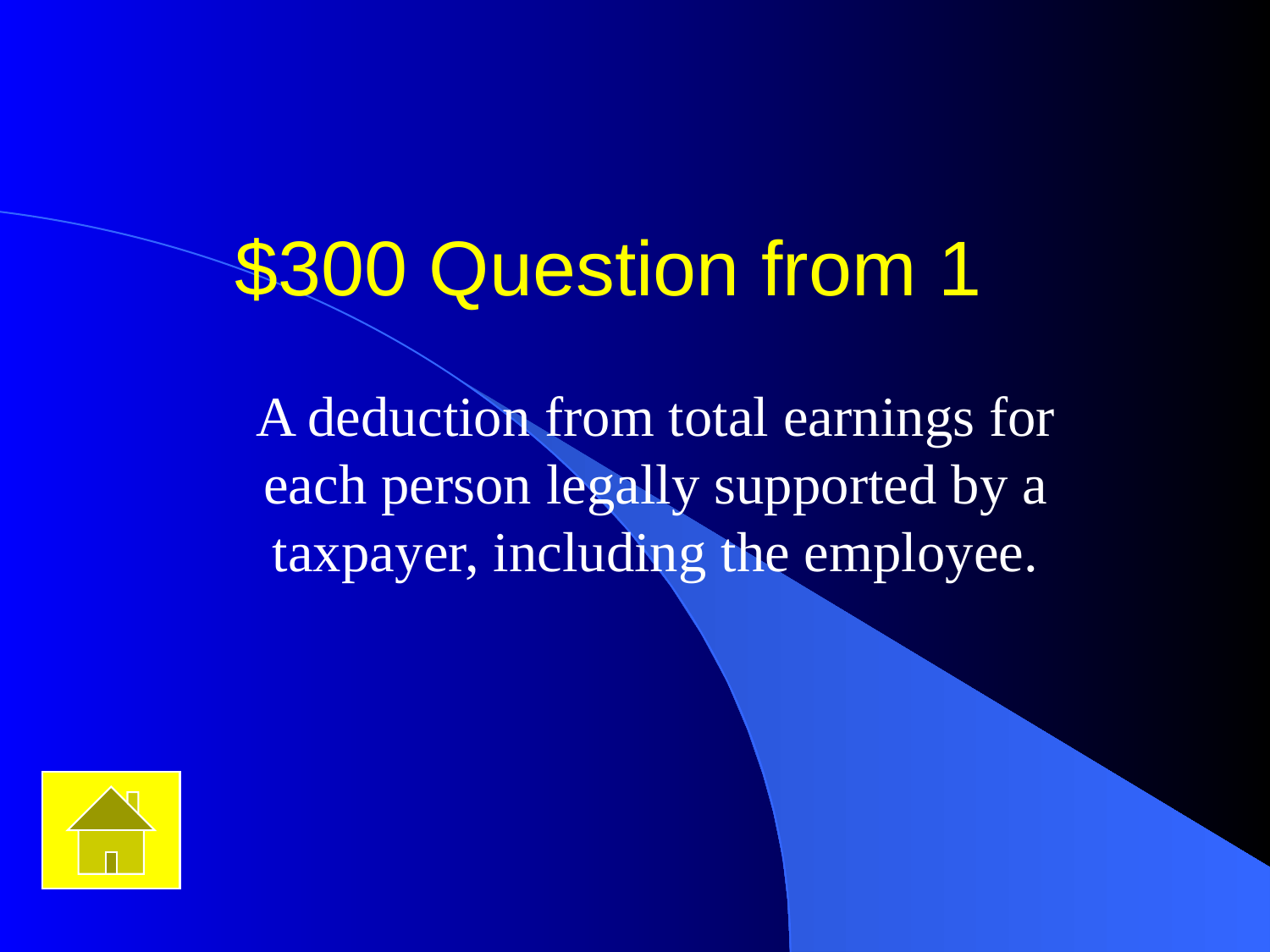

# $300 Question from 1
A deduction from total earnings for each person legally supported by a taxpayer, including the employee.